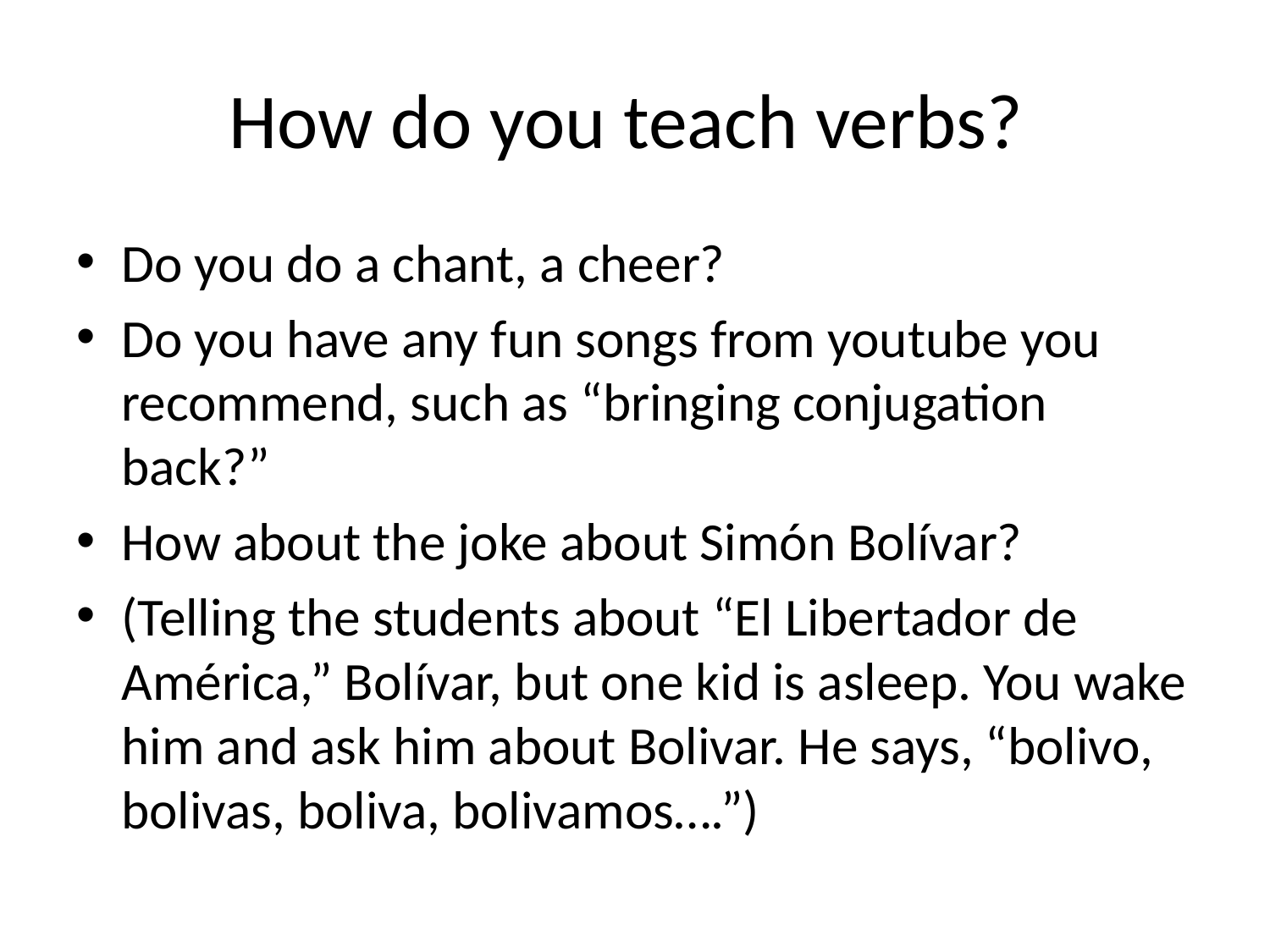

# How do you teach verbs?
Do you do a chant, a cheer?
Do you have any fun songs from youtube you recommend, such as “bringing conjugation back?”
How about the joke about Simón Bolívar?
(Telling the students about “El Libertador de América,” Bolívar, but one kid is asleep. You wake him and ask him about Bolivar. He says, “bolivo, bolivas, boliva, bolivamos….”)